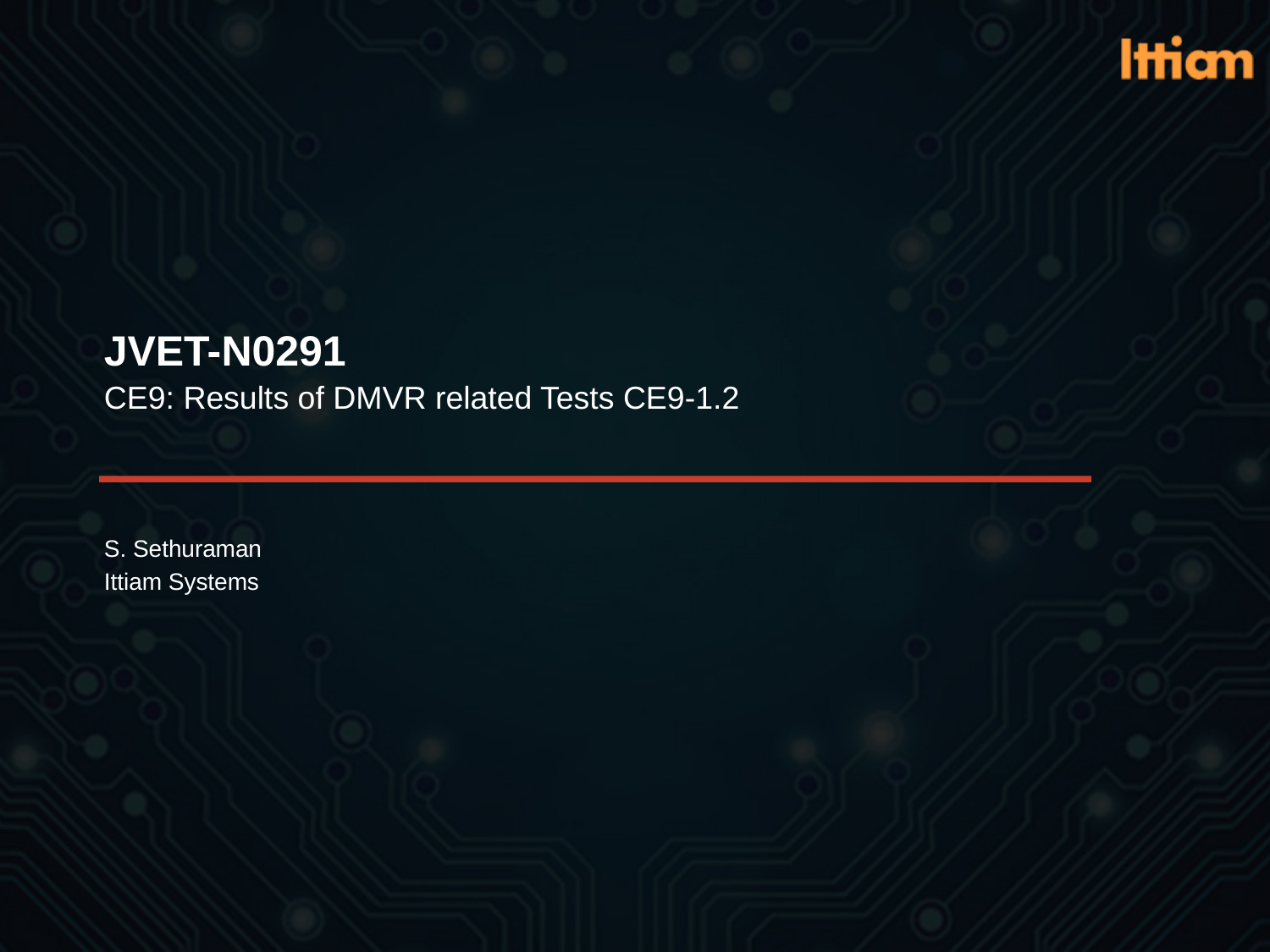

# JVET-N0291 CE9: Results of DMVR related Tests CE9-1.2
S. Sethuraman
Ittiam Systems